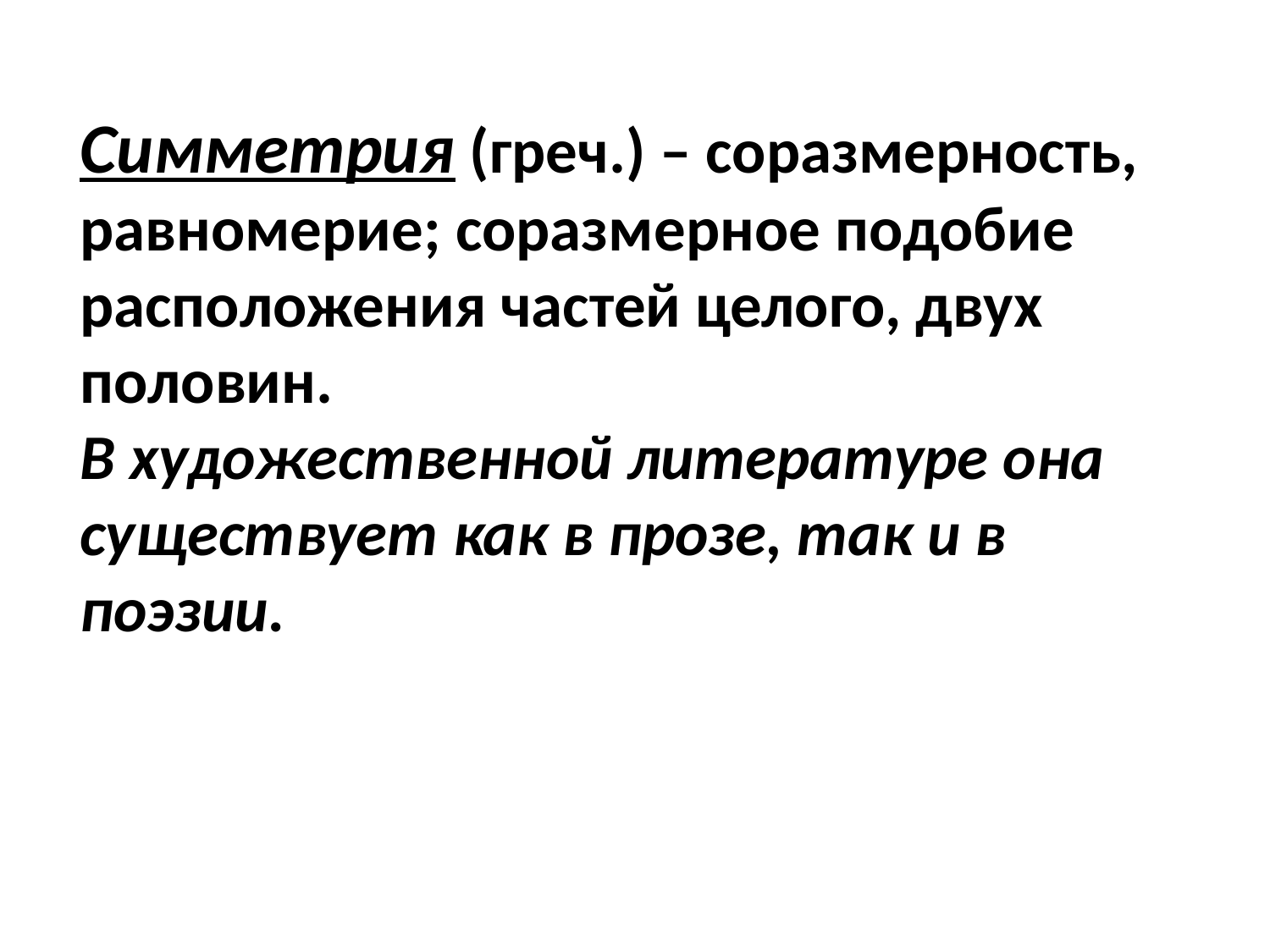

Симметрия (греч.) – соразмерность, равномерие; соразмерное подобие расположения частей целого, двух половин.
В художественной литературе она существует как в прозе, так и в поэзии.